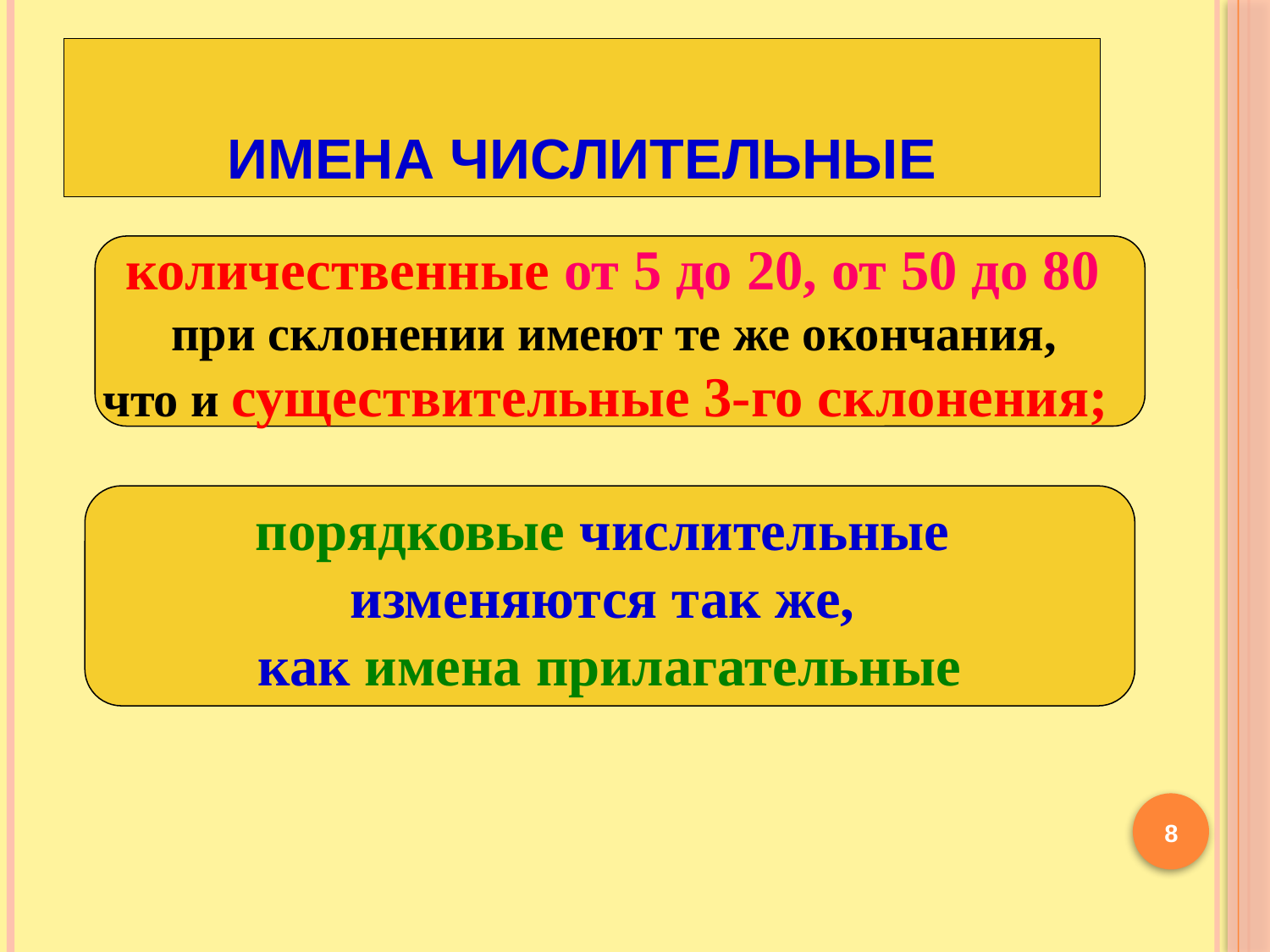

# Имена числительные
количественные от 5 до 20, от 50 до 80
при склонении имеют те же окончания,
что и существительные 3-го склонения;
порядковые числительные
изменяются так же,
как имена прилагательные
8